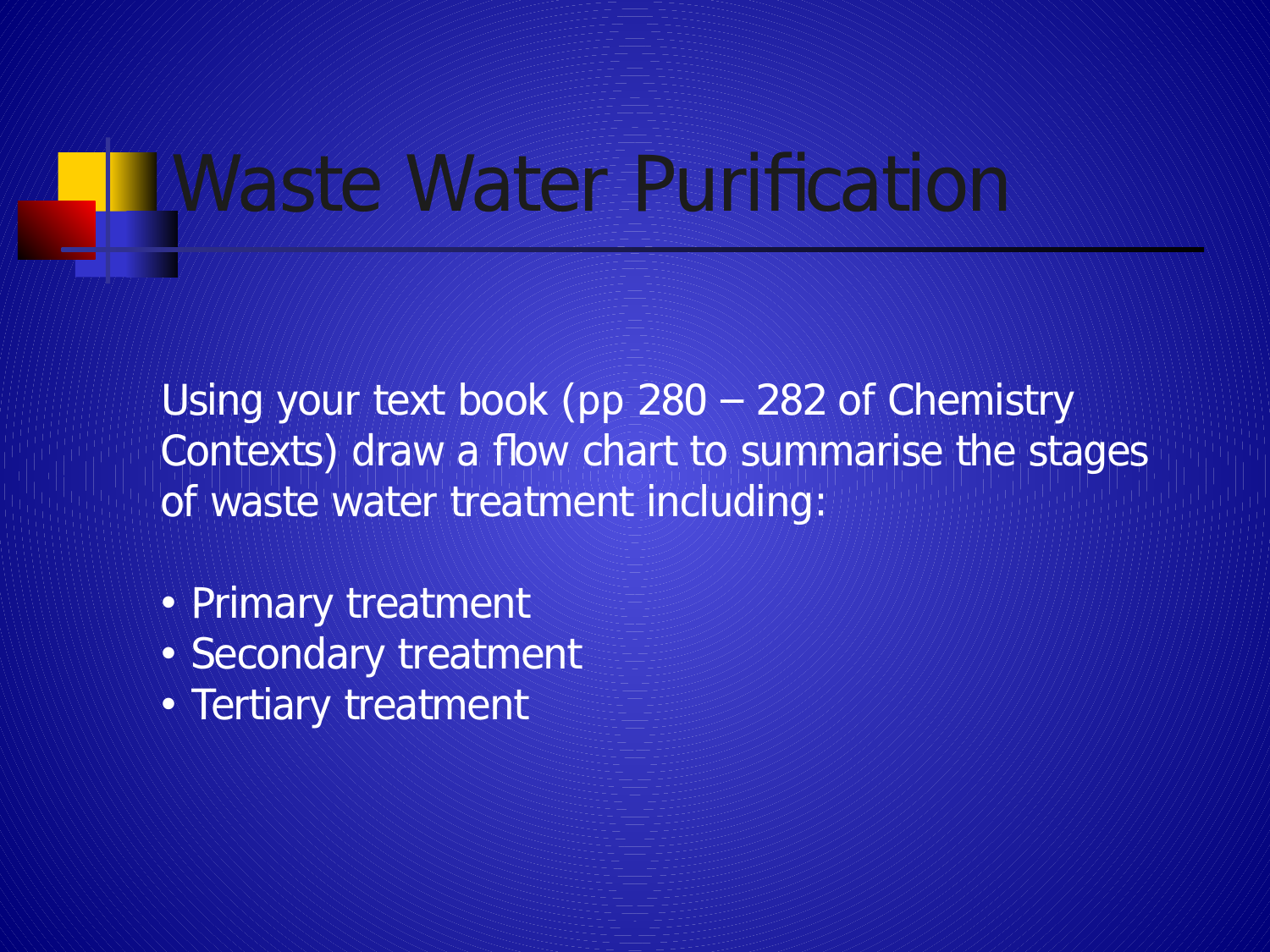

# Waste Water Purification
Using your text book (pp 280 – 282 of Chemistry Contexts) draw a flow chart to summarise the stages of waste water treatment including:

Primary treatment
Secondary treatment
Tertiary treatment